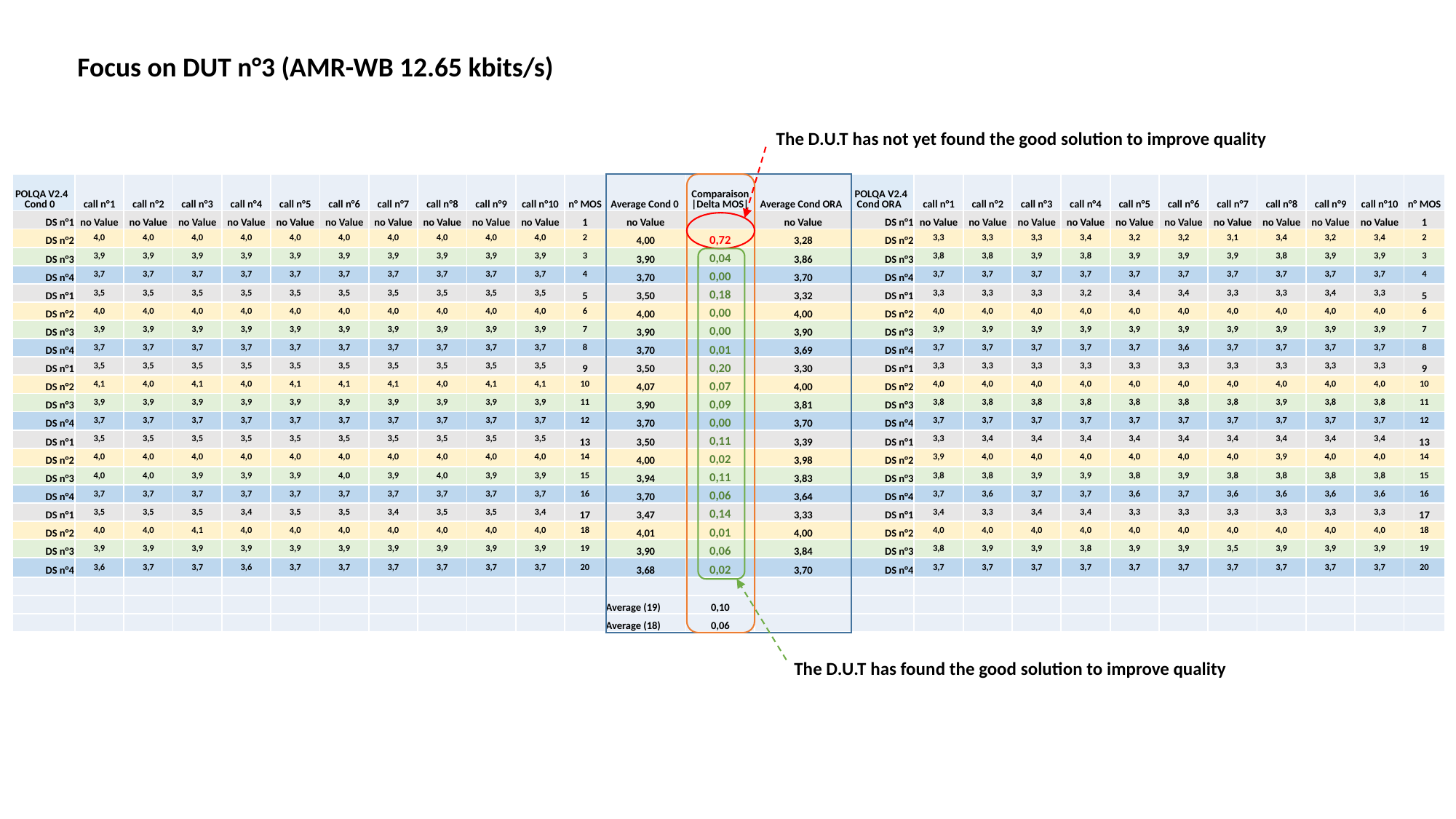

Focus on DUT n°3 (AMR-WB 12.65 kbits/s)
The D.U.T has not yet found the good solution to improve quality
| POLQA V2.4 Cond 0 | call n°1 | call n°2 | call n°3 | call n°4 | call n°5 | call n°6 | call n°7 | call n°8 | call n°9 | call n°10 | n° MOS | Average Cond 0 | Comparaison |Delta MOS| | Average Cond ORA | POLQA V2.4 Cond ORA | call n°1 | call n°2 | call n°3 | call n°4 | call n°5 | call n°6 | call n°7 | call n°8 | call n°9 | call n°10 | n° MOS |
| --- | --- | --- | --- | --- | --- | --- | --- | --- | --- | --- | --- | --- | --- | --- | --- | --- | --- | --- | --- | --- | --- | --- | --- | --- | --- | --- |
| DS n°1 | no Value | no Value | no Value | no Value | no Value | no Value | no Value | no Value | no Value | no Value | 1 | no Value |  | no Value | DS n°1 | no Value | no Value | no Value | no Value | no Value | no Value | no Value | no Value | no Value | no Value | 1 |
| DS n°2 | 4,0 | 4,0 | 4,0 | 4,0 | 4,0 | 4,0 | 4,0 | 4,0 | 4,0 | 4,0 | 2 | 4,00 | 0,72 | 3,28 | DS n°2 | 3,3 | 3,3 | 3,3 | 3,4 | 3,2 | 3,2 | 3,1 | 3,4 | 3,2 | 3,4 | 2 |
| DS n°3 | 3,9 | 3,9 | 3,9 | 3,9 | 3,9 | 3,9 | 3,9 | 3,9 | 3,9 | 3,9 | 3 | 3,90 | 0,04 | 3,86 | DS n°3 | 3,8 | 3,8 | 3,9 | 3,8 | 3,9 | 3,9 | 3,9 | 3,8 | 3,9 | 3,9 | 3 |
| DS n°4 | 3,7 | 3,7 | 3,7 | 3,7 | 3,7 | 3,7 | 3,7 | 3,7 | 3,7 | 3,7 | 4 | 3,70 | 0,00 | 3,70 | DS n°4 | 3,7 | 3,7 | 3,7 | 3,7 | 3,7 | 3,7 | 3,7 | 3,7 | 3,7 | 3,7 | 4 |
| DS n°1 | 3,5 | 3,5 | 3,5 | 3,5 | 3,5 | 3,5 | 3,5 | 3,5 | 3,5 | 3,5 | 5 | 3,50 | 0,18 | 3,32 | DS n°1 | 3,3 | 3,3 | 3,3 | 3,2 | 3,4 | 3,4 | 3,3 | 3,3 | 3,4 | 3,3 | 5 |
| DS n°2 | 4,0 | 4,0 | 4,0 | 4,0 | 4,0 | 4,0 | 4,0 | 4,0 | 4,0 | 4,0 | 6 | 4,00 | 0,00 | 4,00 | DS n°2 | 4,0 | 4,0 | 4,0 | 4,0 | 4,0 | 4,0 | 4,0 | 4,0 | 4,0 | 4,0 | 6 |
| DS n°3 | 3,9 | 3,9 | 3,9 | 3,9 | 3,9 | 3,9 | 3,9 | 3,9 | 3,9 | 3,9 | 7 | 3,90 | 0,00 | 3,90 | DS n°3 | 3,9 | 3,9 | 3,9 | 3,9 | 3,9 | 3,9 | 3,9 | 3,9 | 3,9 | 3,9 | 7 |
| DS n°4 | 3,7 | 3,7 | 3,7 | 3,7 | 3,7 | 3,7 | 3,7 | 3,7 | 3,7 | 3,7 | 8 | 3,70 | 0,01 | 3,69 | DS n°4 | 3,7 | 3,7 | 3,7 | 3,7 | 3,7 | 3,6 | 3,7 | 3,7 | 3,7 | 3,7 | 8 |
| DS n°1 | 3,5 | 3,5 | 3,5 | 3,5 | 3,5 | 3,5 | 3,5 | 3,5 | 3,5 | 3,5 | 9 | 3,50 | 0,20 | 3,30 | DS n°1 | 3,3 | 3,3 | 3,3 | 3,3 | 3,3 | 3,3 | 3,3 | 3,3 | 3,3 | 3,3 | 9 |
| DS n°2 | 4,1 | 4,0 | 4,1 | 4,0 | 4,1 | 4,1 | 4,1 | 4,0 | 4,1 | 4,1 | 10 | 4,07 | 0,07 | 4,00 | DS n°2 | 4,0 | 4,0 | 4,0 | 4,0 | 4,0 | 4,0 | 4,0 | 4,0 | 4,0 | 4,0 | 10 |
| DS n°3 | 3,9 | 3,9 | 3,9 | 3,9 | 3,9 | 3,9 | 3,9 | 3,9 | 3,9 | 3,9 | 11 | 3,90 | 0,09 | 3,81 | DS n°3 | 3,8 | 3,8 | 3,8 | 3,8 | 3,8 | 3,8 | 3,8 | 3,9 | 3,8 | 3,8 | 11 |
| DS n°4 | 3,7 | 3,7 | 3,7 | 3,7 | 3,7 | 3,7 | 3,7 | 3,7 | 3,7 | 3,7 | 12 | 3,70 | 0,00 | 3,70 | DS n°4 | 3,7 | 3,7 | 3,7 | 3,7 | 3,7 | 3,7 | 3,7 | 3,7 | 3,7 | 3,7 | 12 |
| DS n°1 | 3,5 | 3,5 | 3,5 | 3,5 | 3,5 | 3,5 | 3,5 | 3,5 | 3,5 | 3,5 | 13 | 3,50 | 0,11 | 3,39 | DS n°1 | 3,3 | 3,4 | 3,4 | 3,4 | 3,4 | 3,4 | 3,4 | 3,4 | 3,4 | 3,4 | 13 |
| DS n°2 | 4,0 | 4,0 | 4,0 | 4,0 | 4,0 | 4,0 | 4,0 | 4,0 | 4,0 | 4,0 | 14 | 4,00 | 0,02 | 3,98 | DS n°2 | 3,9 | 4,0 | 4,0 | 4,0 | 4,0 | 4,0 | 4,0 | 3,9 | 4,0 | 4,0 | 14 |
| DS n°3 | 4,0 | 4,0 | 3,9 | 3,9 | 3,9 | 4,0 | 3,9 | 4,0 | 3,9 | 3,9 | 15 | 3,94 | 0,11 | 3,83 | DS n°3 | 3,8 | 3,8 | 3,9 | 3,9 | 3,8 | 3,9 | 3,8 | 3,8 | 3,8 | 3,8 | 15 |
| DS n°4 | 3,7 | 3,7 | 3,7 | 3,7 | 3,7 | 3,7 | 3,7 | 3,7 | 3,7 | 3,7 | 16 | 3,70 | 0,06 | 3,64 | DS n°4 | 3,7 | 3,6 | 3,7 | 3,7 | 3,6 | 3,7 | 3,6 | 3,6 | 3,6 | 3,6 | 16 |
| DS n°1 | 3,5 | 3,5 | 3,5 | 3,4 | 3,5 | 3,5 | 3,4 | 3,5 | 3,5 | 3,4 | 17 | 3,47 | 0,14 | 3,33 | DS n°1 | 3,4 | 3,3 | 3,4 | 3,4 | 3,3 | 3,3 | 3,3 | 3,3 | 3,3 | 3,3 | 17 |
| DS n°2 | 4,0 | 4,0 | 4,1 | 4,0 | 4,0 | 4,0 | 4,0 | 4,0 | 4,0 | 4,0 | 18 | 4,01 | 0,01 | 4,00 | DS n°2 | 4,0 | 4,0 | 4,0 | 4,0 | 4,0 | 4,0 | 4,0 | 4,0 | 4,0 | 4,0 | 18 |
| DS n°3 | 3,9 | 3,9 | 3,9 | 3,9 | 3,9 | 3,9 | 3,9 | 3,9 | 3,9 | 3,9 | 19 | 3,90 | 0,06 | 3,84 | DS n°3 | 3,8 | 3,9 | 3,9 | 3,8 | 3,9 | 3,9 | 3,5 | 3,9 | 3,9 | 3,9 | 19 |
| DS n°4 | 3,6 | 3,7 | 3,7 | 3,6 | 3,7 | 3,7 | 3,7 | 3,7 | 3,7 | 3,7 | 20 | 3,68 | 0,02 | 3,70 | DS n°4 | 3,7 | 3,7 | 3,7 | 3,7 | 3,7 | 3,7 | 3,7 | 3,7 | 3,7 | 3,7 | 20 |
|  |  |  |  |  |  |  |  |  |  |  |  |  |  |  |  |  |  |  |  |  |  |  |  |  |  |  |
|  |  |  |  |  |  |  |  |  |  |  |  | Average (19) | 0,10 |  |  |  |  |  |  |  |  |  |  |  |  |  |
|  |  |  |  |  |  |  |  |  |  |  |  | Average (18) | 0,06 |  |  |  |  |  |  |  |  |  |  |  |  |  |

The D.U.T has found the good solution to improve quality